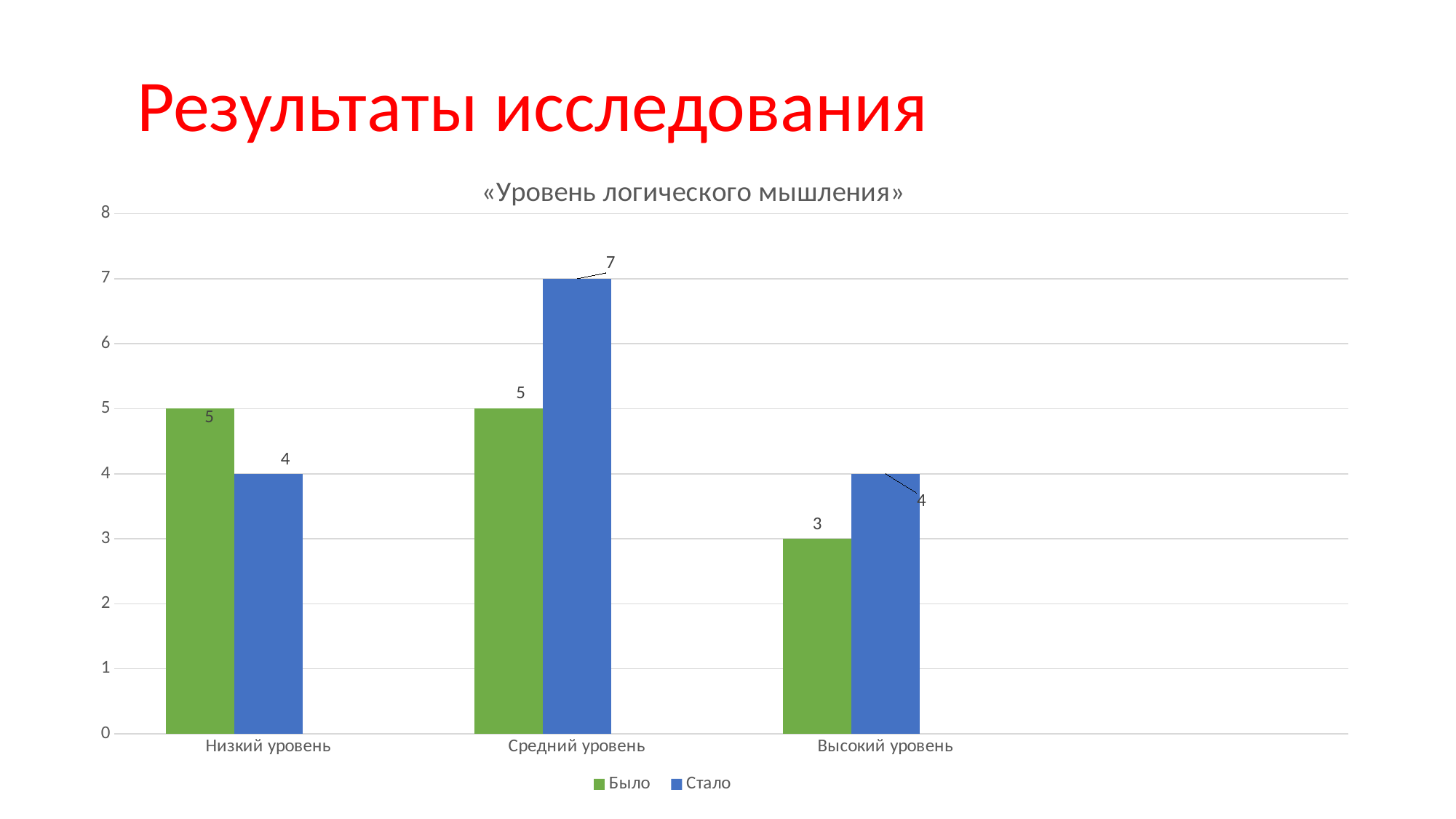

# Результаты исследования

### Chart: «Уровень логического мышления»

| Category | Было | Стало | Столбец1 |
|---|---|---|---|
| Низкий уровень | 5.0 | 4.0 | None |
| Средний уровень | 5.0 | 7.0 | None |
| Высокий уровень | 3.0 | 4.0 | None |